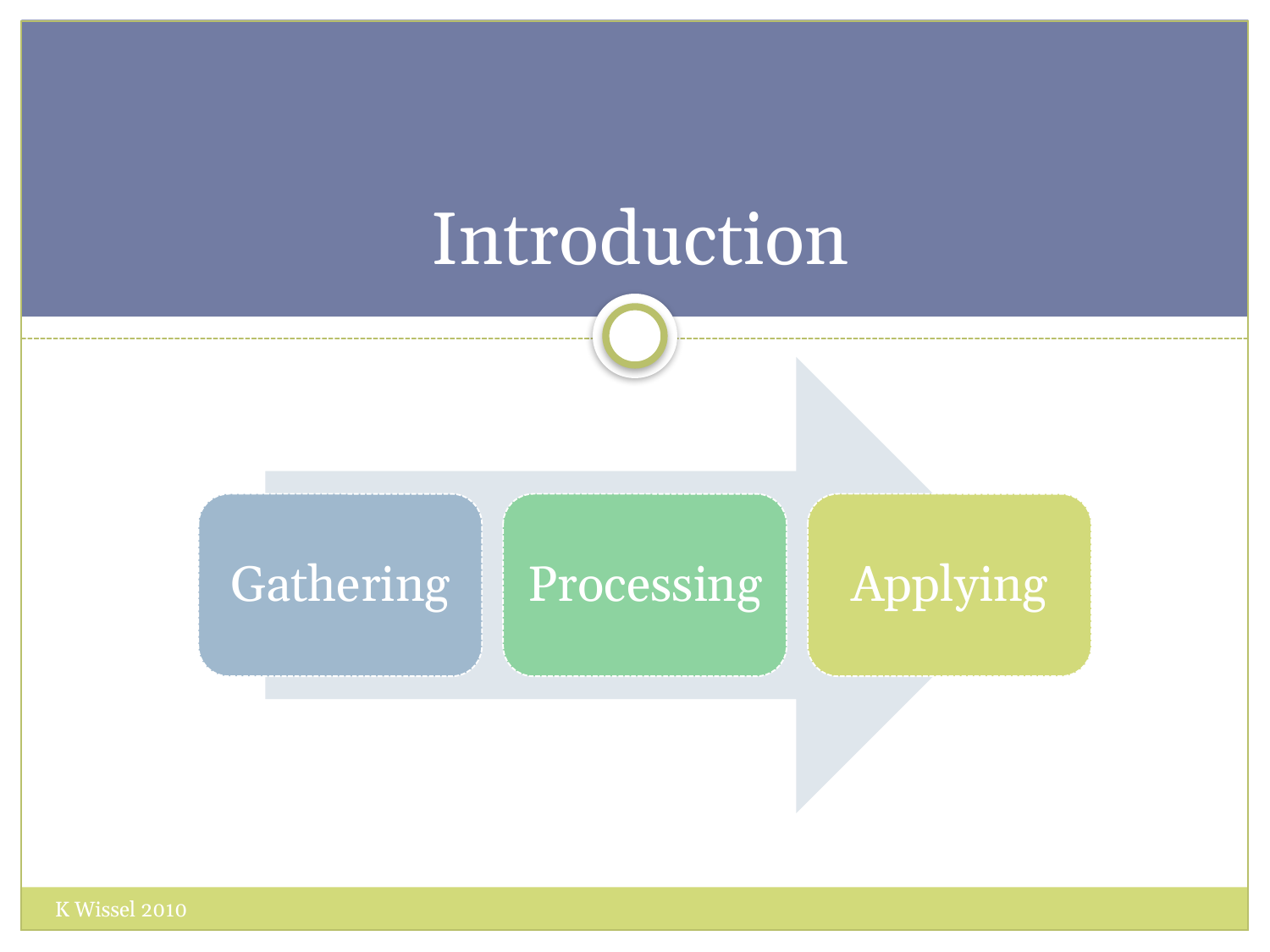

# Introduction
Gathering
Processing
Applying
K Wissel 2010